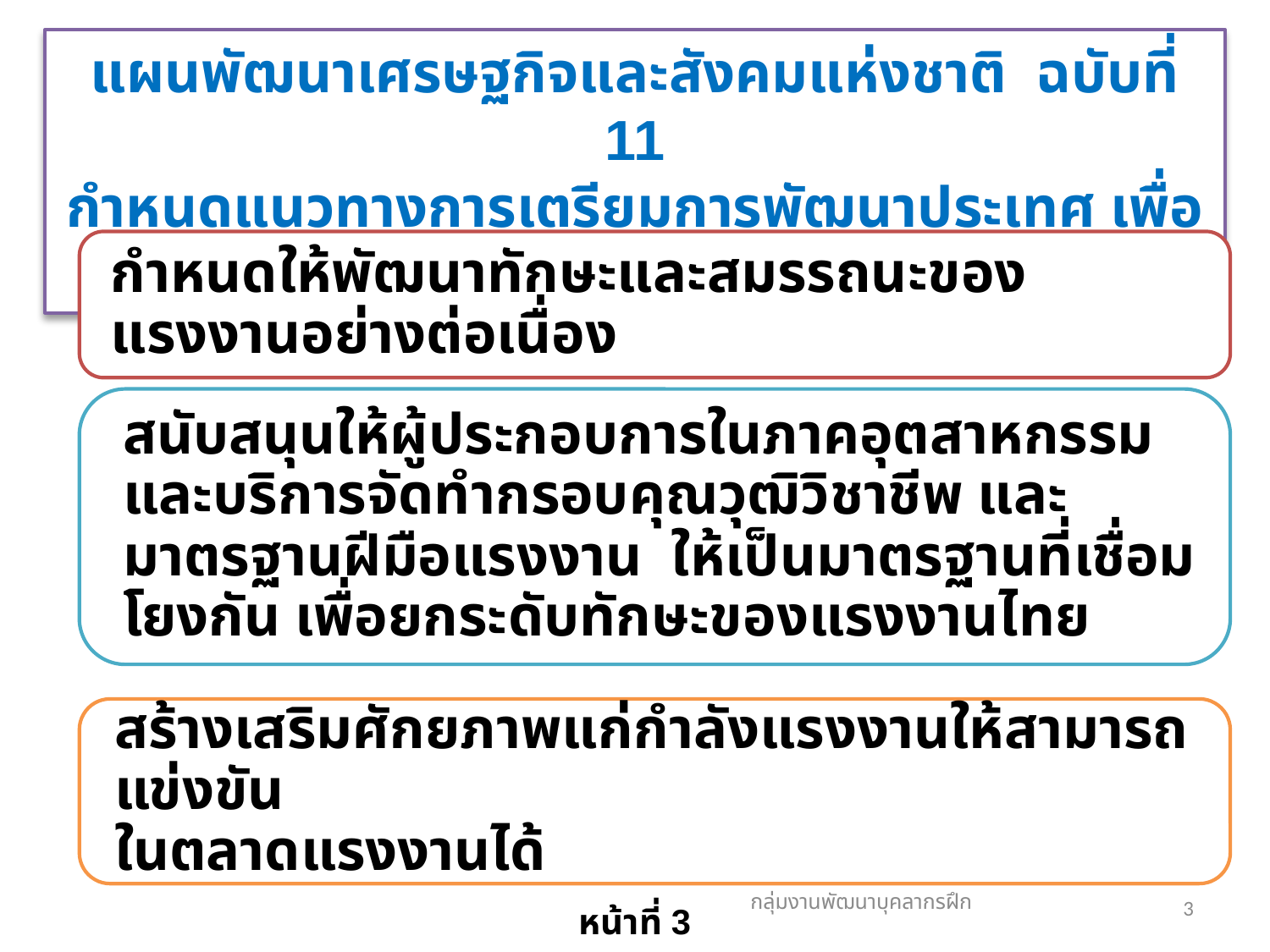

แผนพัฒนาเศรษฐกิจและสังคมแห่งชาติ  ฉบับที่ 11
กำหนดแนวทางการเตรียมการพัฒนาประเทศ เพื่อเข้าสู่ประชาคมอาเซียน
กำหนดให้พัฒนาทักษะและสมรรถนะของแรงงานอย่างต่อเนื่อง
สนับสนุนให้ผู้ประกอบการในภาคอุตสาหกรรมและบริการจัดทำกรอบคุณวุฒิวิชาชีพ และมาตรฐานฝีมือแรงงาน  ให้เป็นมาตรฐานที่เชื่อมโยงกัน เพื่อยกระดับทักษะของแรงงานไทย
สร้างเสริมศักยภาพแก่กำลังแรงงานให้สามารถแข่งขัน
ในตลาดแรงงานได้
กลุ่มงานพัฒนาบุคลากรฝึก
3
หน้าที่ 3